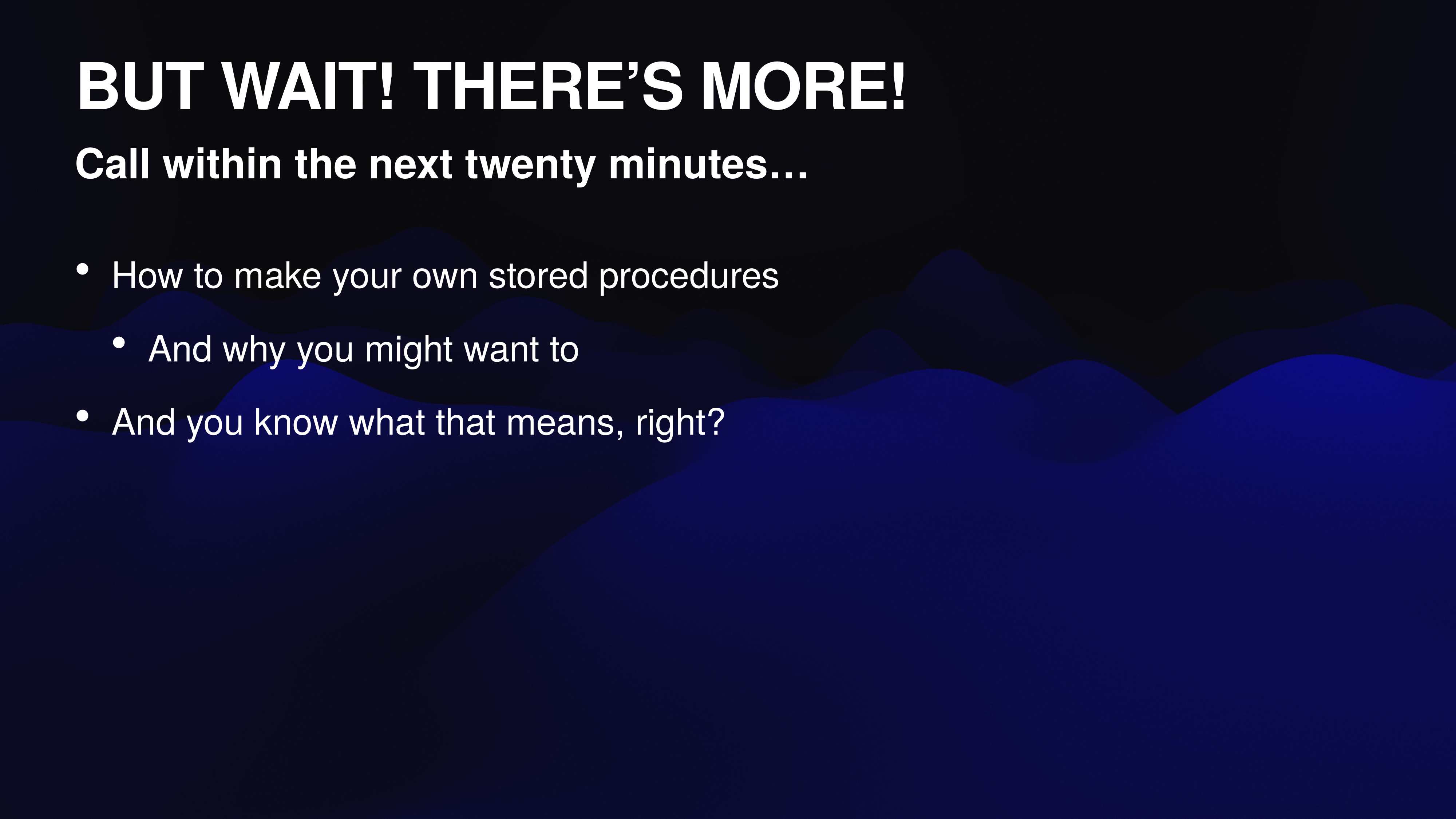

# BUT WAIT! THERE’S MORE!
Call within the next twenty minutes…
How to make your own stored procedures
And why you might want to
And you know what that means, right?